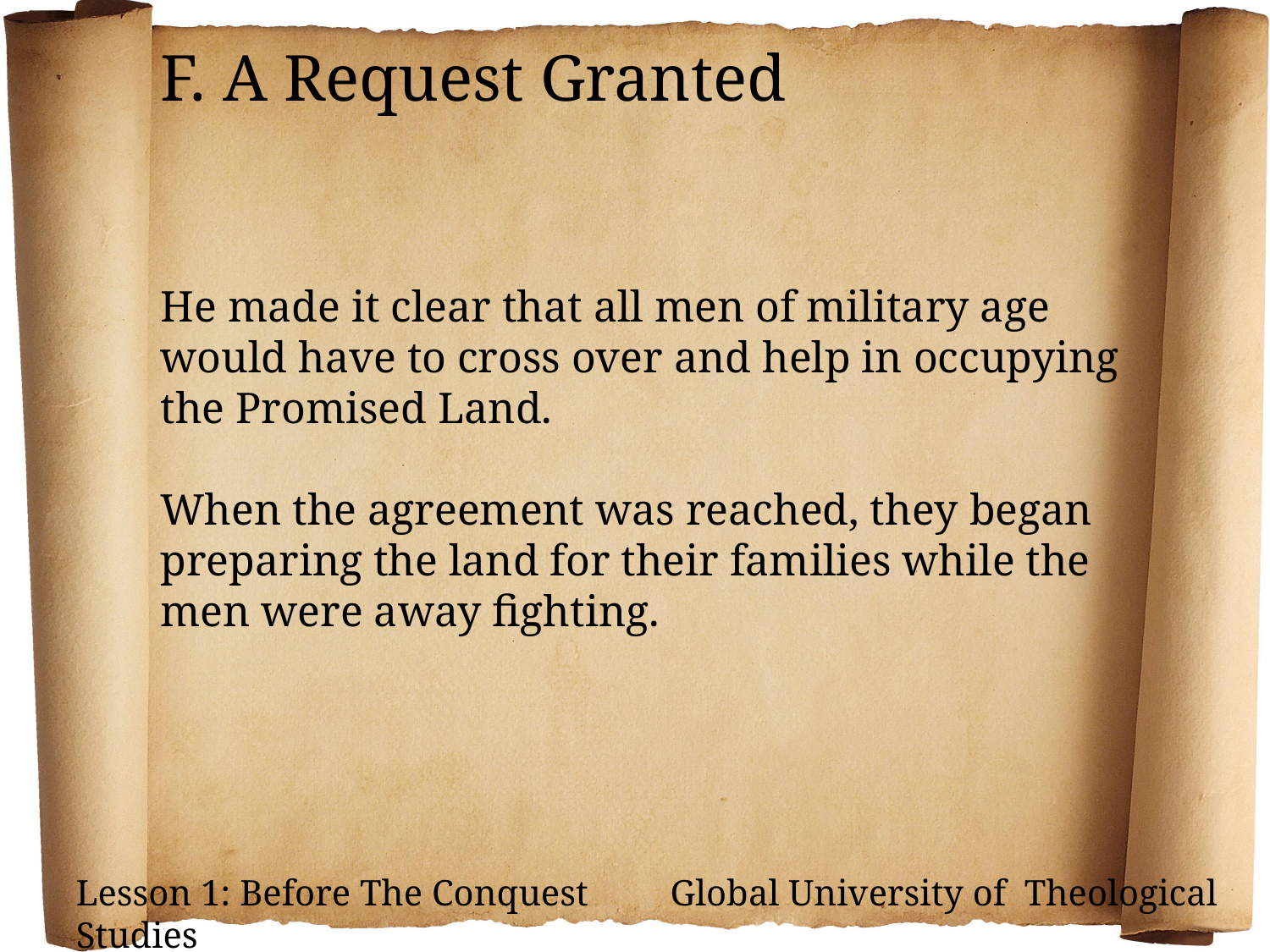

F. A Request Granted
He made it clear that all men of military age would have to cross over and help in occupying the Promised Land.

When the agreement was reached, they began preparing the land for their families while the men were away fighting.
Lesson 1: Before The Conquest         Global University of  Theological Studies